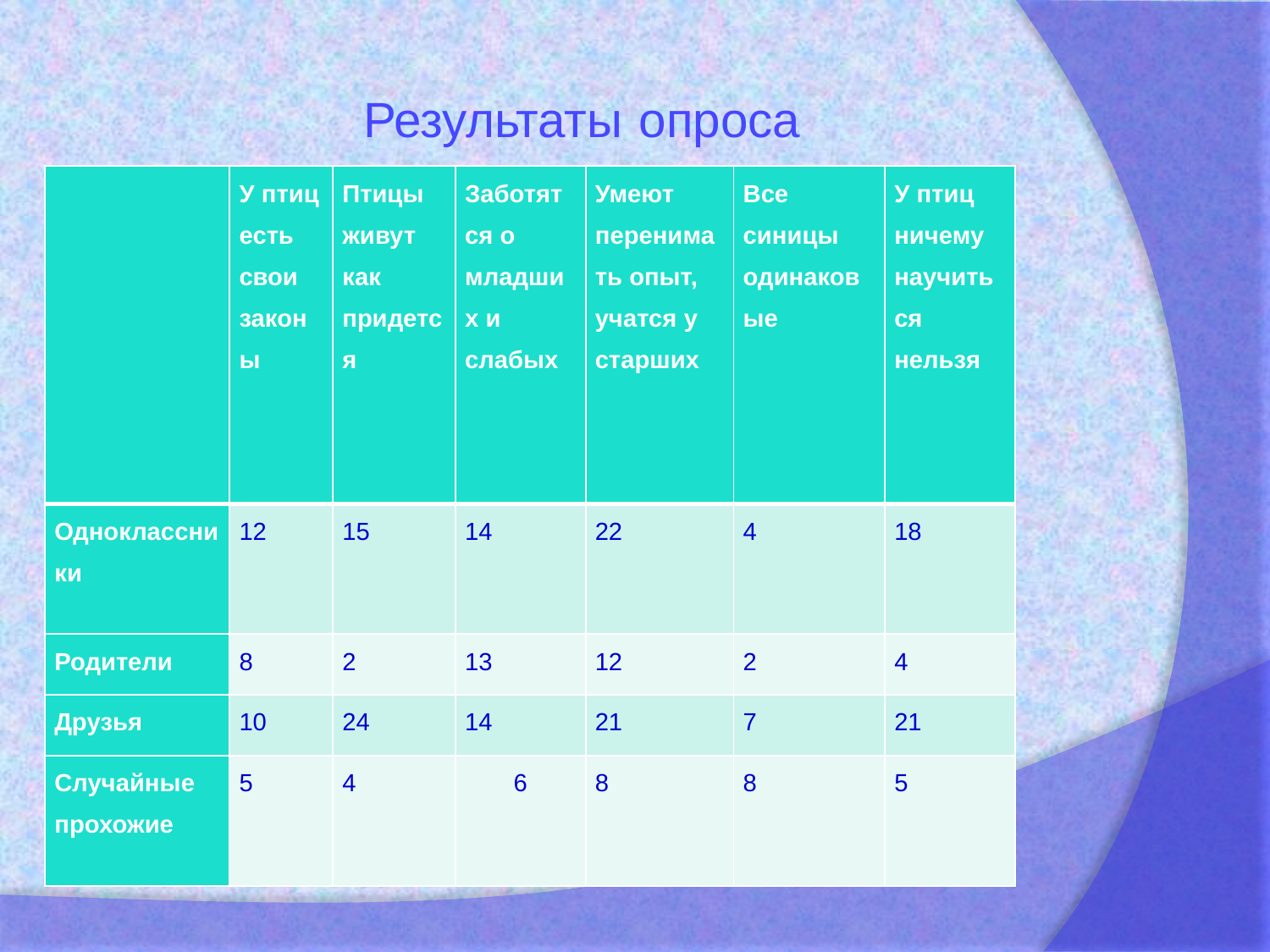

# Результаты опроса
|  | У птиц есть свои законы | Птицы живут как придется | Заботятся о младших и слабых | Умеют перенимать опыт, учатся у старших | Все синицы одинаковые | У птиц ничему научиться нельзя |
| --- | --- | --- | --- | --- | --- | --- |
| Одноклассники | 12 | 15 | 14 | 22 | 4 | 18 |
| Родители | 8 | 2 | 13 | 12 | 2 | 4 |
| Друзья | 10 | 24 | 14 | 21 | 7 | 21 |
| Случайные прохожие | 5 | 4 | 6 | 8 | 8 | 5 |